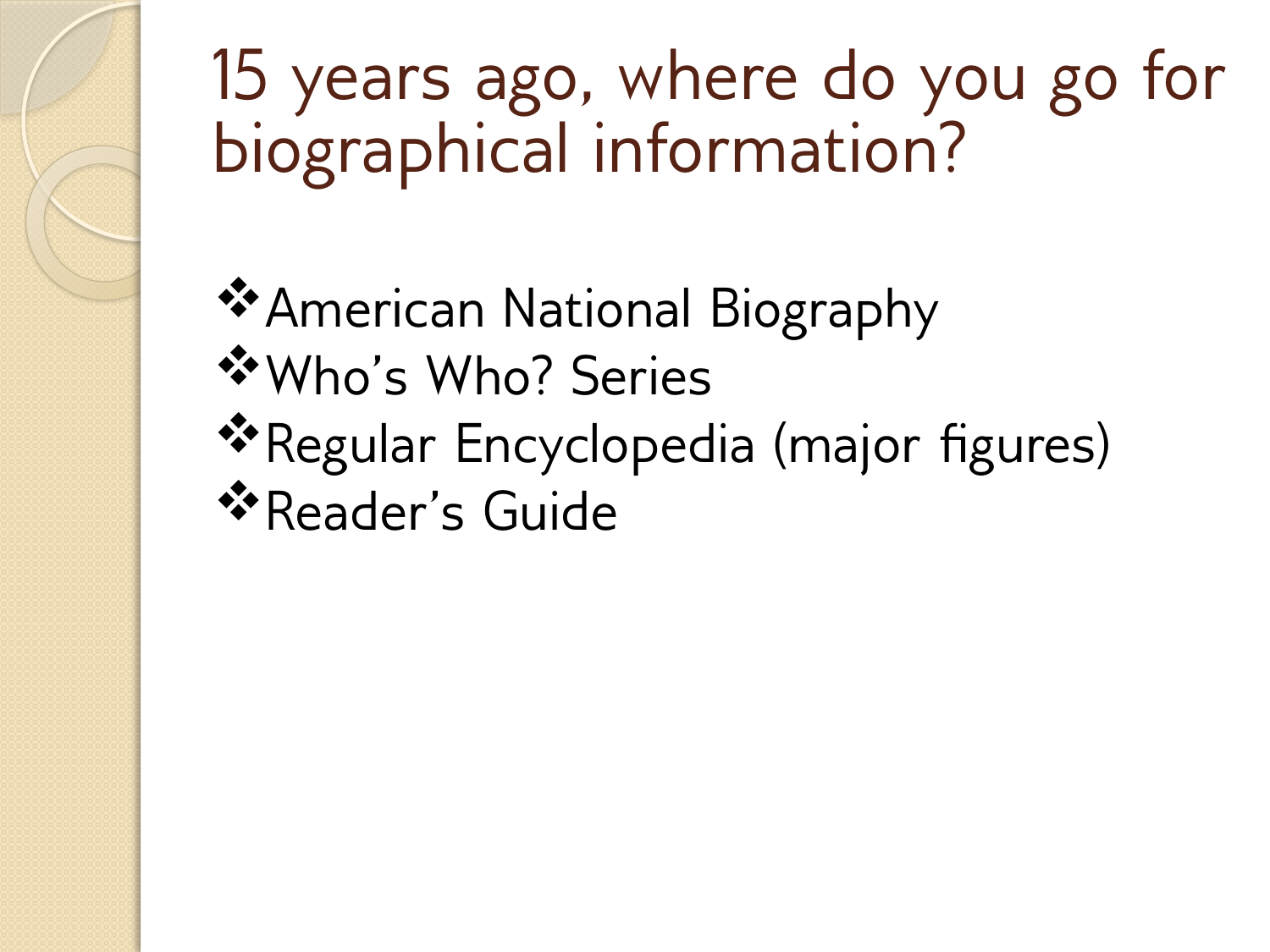

# 15 years ago, where do you go for biographical information?
American National Biography
Who’s Who? Series
Regular Encyclopedia (major figures)
Reader’s Guide